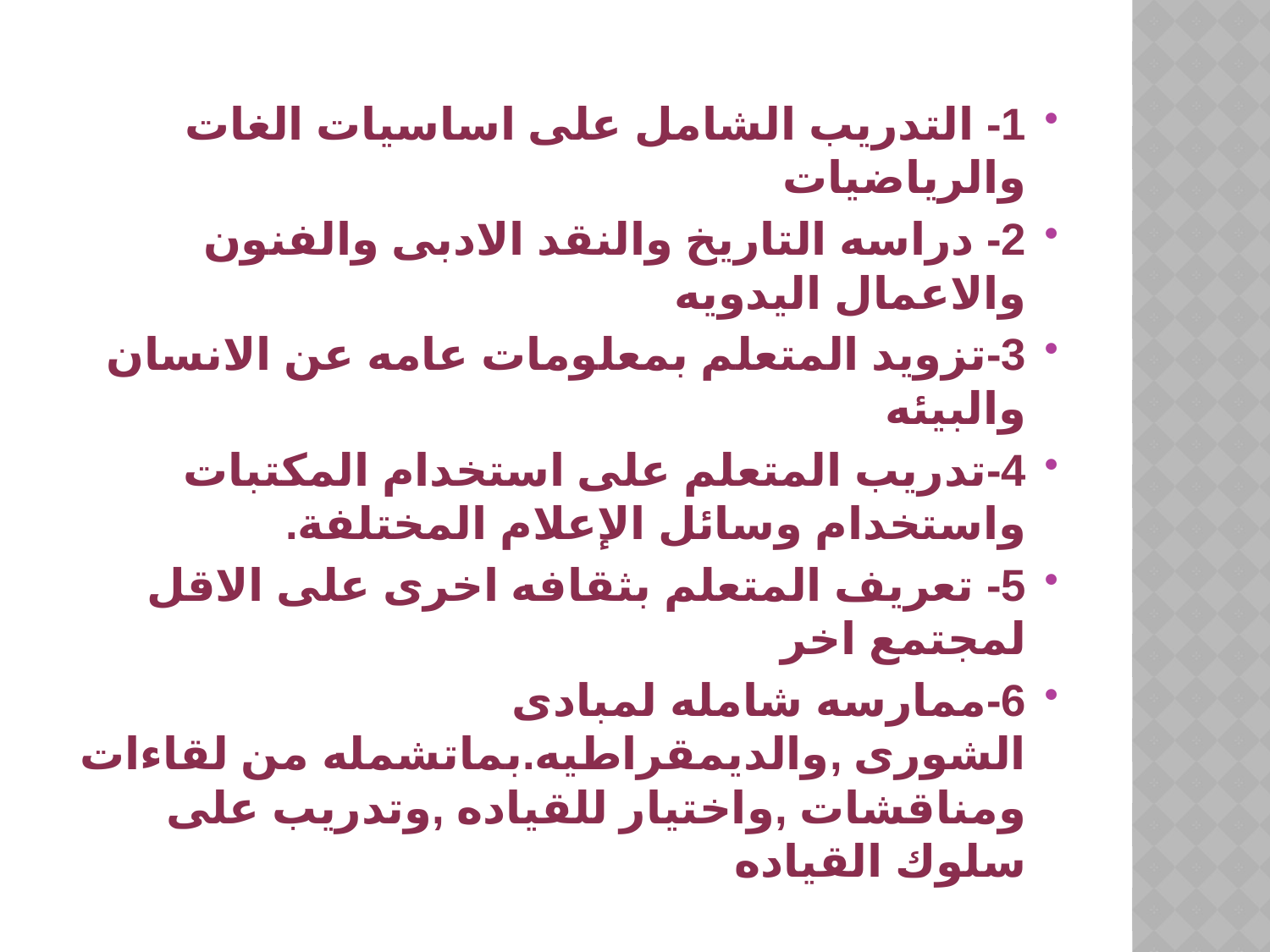

1- التدريب الشامل على اساسيات الغات والرياضيات
2- دراسه التاريخ والنقد الادبى والفنون والاعمال اليدويه
3-تزويد المتعلم بمعلومات عامه عن الانسان والبيئه
4-تدريب المتعلم على استخدام المكتبات واستخدام وسائل الإعلام المختلفة.
5- تعريف المتعلم بثقافه اخرى على الاقل لمجتمع اخر
6-ممارسه شامله لمبادى الشورى ,والديمقراطيه.بماتشمله من لقاءات ومناقشات ,واختيار للقياده ,وتدريب على سلوك القياده